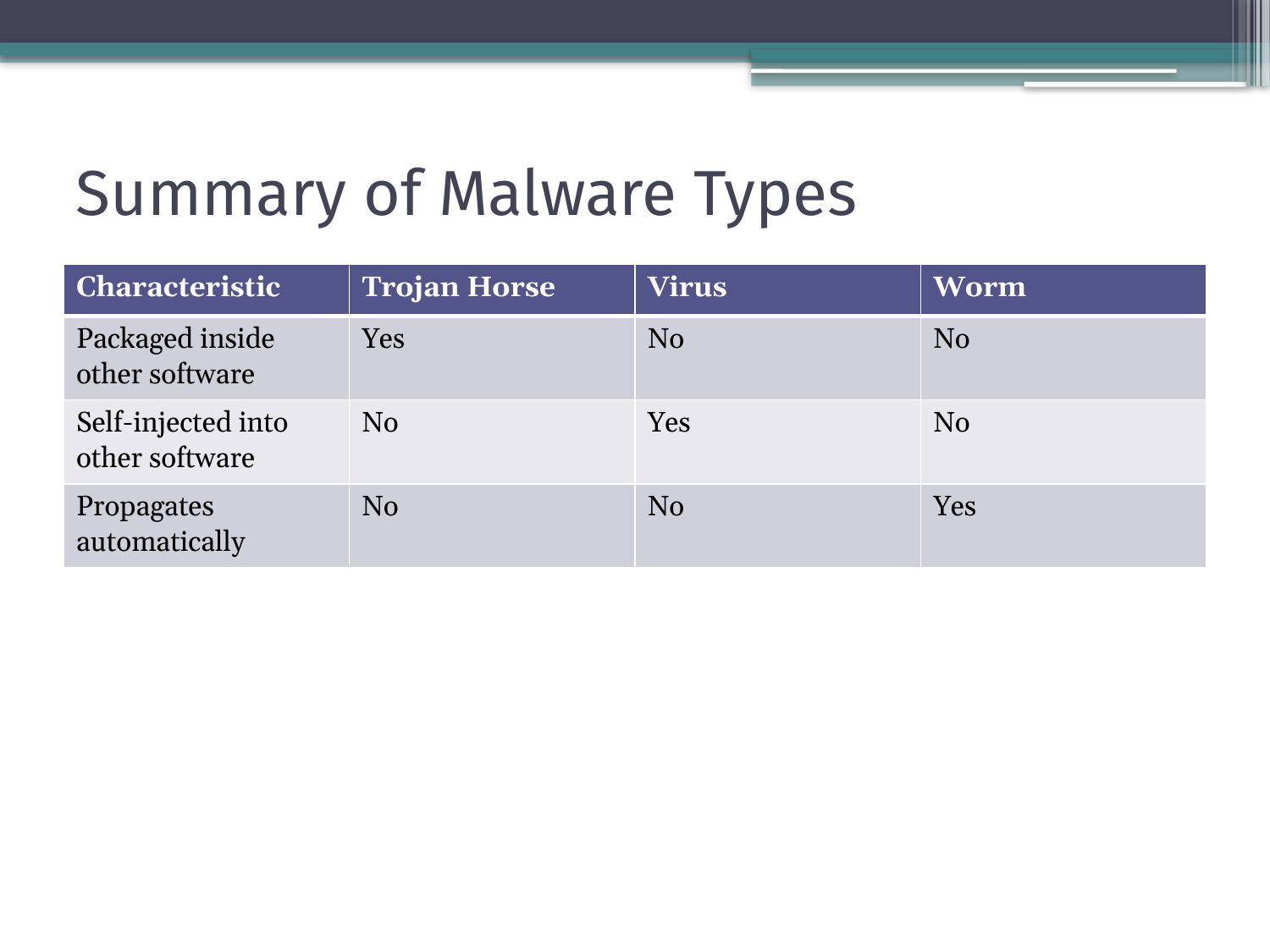

# Summary of Malware Types
| Characteristic | Trojan Horse | Virus | Worm |
| --- | --- | --- | --- |
| Packaged inside other software | Yes | No | No |
| Self-injected into other software | No | Yes | No |
| Propagates automatically | No | No | Yes |